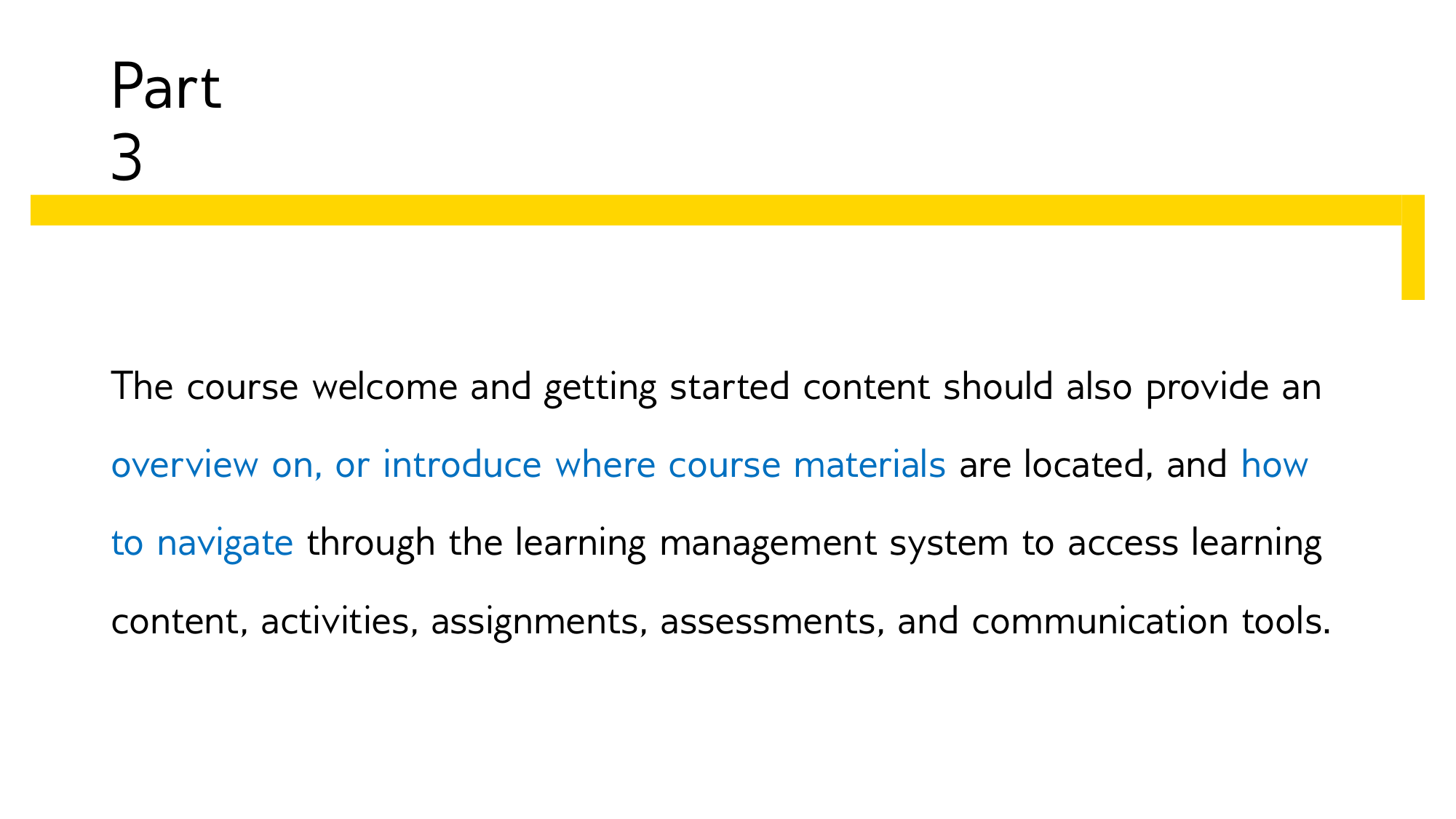

# Part 3

The course welcome and getting started content should also provide an overview on, or introduce where course materials are located, and how to navigate through the learning management system to access learning content, activities, assignments, assessments, and communication tools.